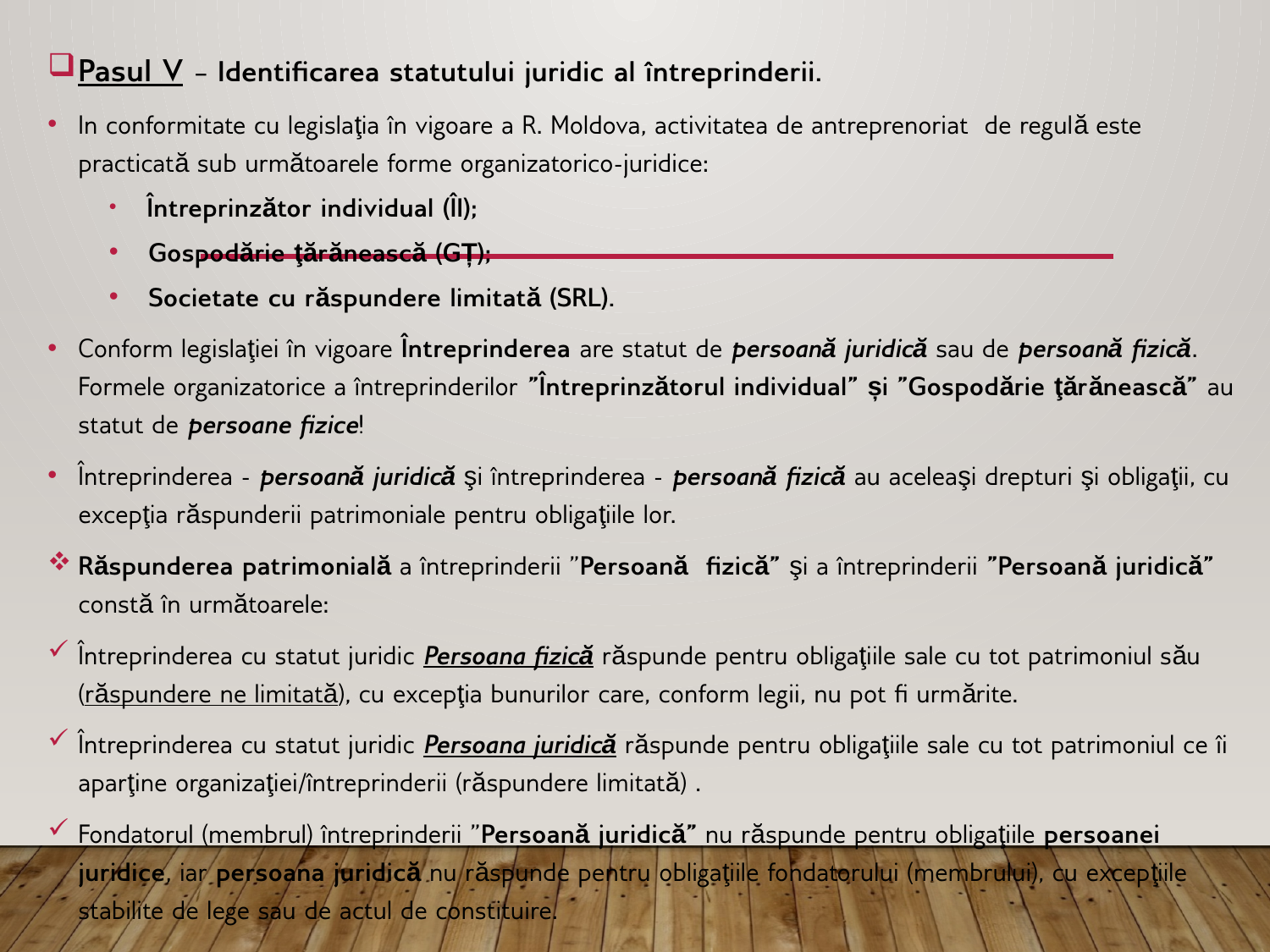

Pasul V – Identificarea statutului juridic al întreprinderii.
In conformitate cu legislaţia în vigoare a R. Moldova, activitatea de antreprenoriat  de regulă este practicată sub următoarele forme organizatorico-juridice:
 Întreprinzător individual (ÎI);
 Gospodărie ţărănească (GȚ);
 Societate cu răspundere limitată (SRL).
Conform legislaţiei în vigoare Întreprinderea are statut de persoană juridică sau de persoană fizică. Formele organizatorice a întreprinderilor ”Întreprinzătorul individual” și ”Gospodărie ţărănească” au statut de persoane fizice!
Întreprinderea - persoană juridică şi întreprinderea - persoană fizică au aceleaşi drepturi şi obligaţii, cu excepţia răspunderii patrimoniale pentru obligaţiile lor.
Răspunderea patrimonială a întreprinderii ”Persoană  fizică” şi a întreprinderii ”Persoană juridică” constă în următoarele:
Întreprinderea cu statut juridic Persoana fizică răspunde pentru obligaţiile sale cu tot patrimoniul său (răspundere ne limitată), cu excepţia bunurilor care, conform legii, nu pot fi urmărite.
Întreprinderea cu statut juridic Persoana juridică răspunde pentru obligaţiile sale cu tot patrimoniul ce îi aparţine organizaţiei/întreprinderii (răspundere limitată) .
Fondatorul (membrul) întreprinderii ”Persoană juridică” nu răspunde pentru obligaţiile persoanei juridice, iar persoana juridică nu răspunde pentru obligaţiile fondatorului (membrului), cu excepţiile stabilite de lege sau de actul de constituire.